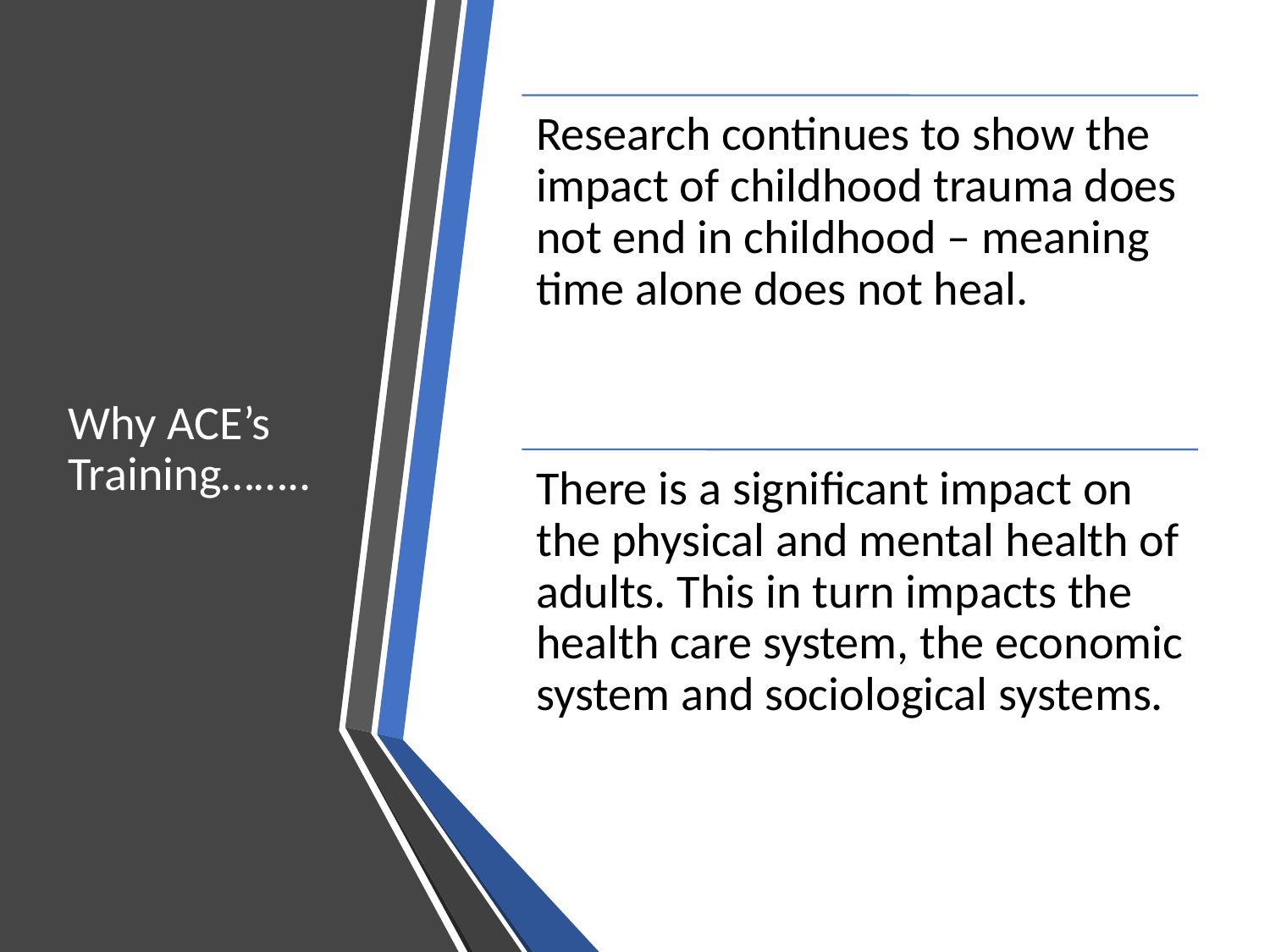

# Why ACE’s Training……..
Research continues to show the impact of childhood trauma does not end in childhood – meaning time alone does not heal.
There is a significant impact on the physical and mental health of adults. This in turn impacts the health care system, the economic system and sociological systems.